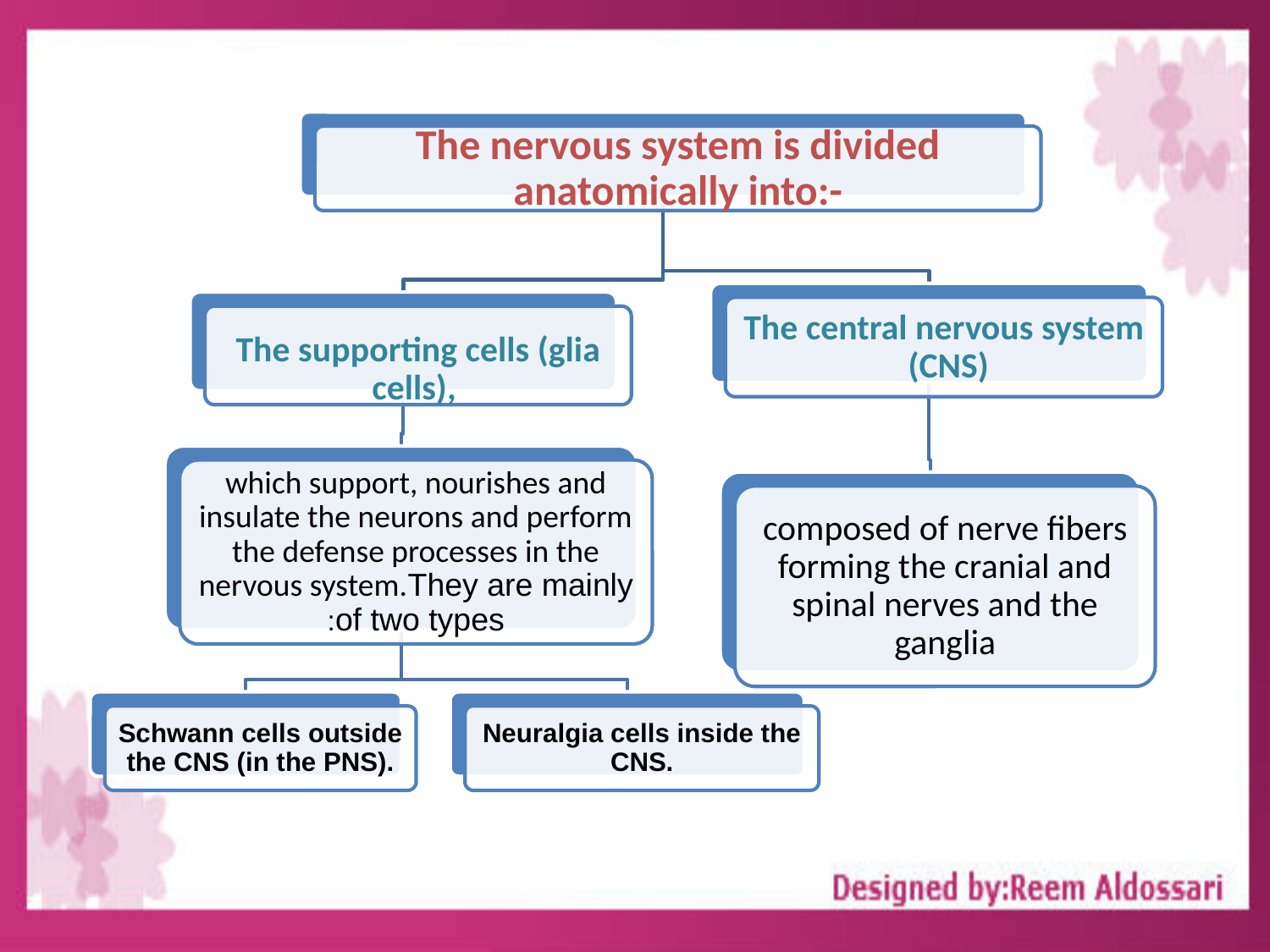

The nervous system is divided anatomically into:-

The supporting cells (glia cells),
which support, nourishes and insulate the neurons and perform the defense processes in the nervous system.They are mainly of two types:
Schwann cells outside the CNS (in the PNS).
Neuralgia cells inside the CNS.
The central nervous system (CNS)
composed of nerve fibers forming the cranial and spinal nerves and the ganglia